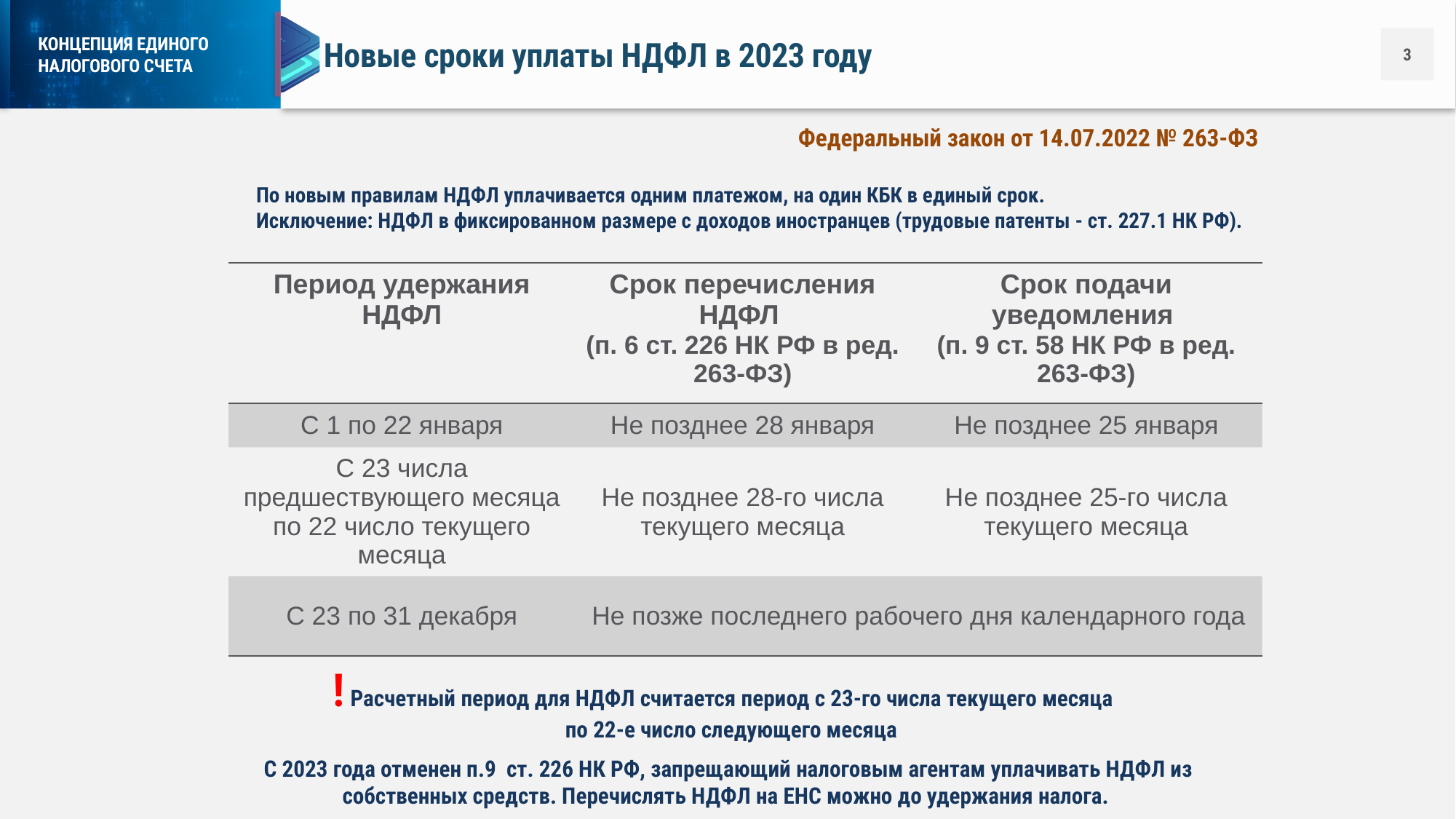

Новые сроки уплаты НДФЛ в 2023 году
Федеральный закон от 14.07.2022 № 263-ФЗ

По новым правилам НДФЛ уплачивается одним платежом, на один КБК в единый срок.
Исключение: НДФЛ в фиксированном размере с доходов иностранцев (трудовые патенты - ст. 227.1 НК РФ).
| Период удержания НДФЛ | Срок перечисления НДФЛ (п. 6 ст. 226 НК РФ в ред. 263-ФЗ) | Срок подачи уведомления (п. 9 ст. 58 НК РФ в ред. 263-ФЗ) |
| --- | --- | --- |
| С 1 по 22 января | Не позднее 28 января | Не позднее 25 января |
| С 23 числа предшествующего месяца по 22 число текущего месяца | Не позднее 28-го числа текущего месяца | Не позднее 25-го числа текущего месяца |
| С 23 по 31 декабря | Не позже последнего рабочего дня календарного года |  |
! Расчетный период для НДФЛ считается период с 23-го числа текущего месяца
по 22-е число следующего месяца

С 2023 года отменен п.9  ст. 226 НК РФ, запрещающий налоговым агентам уплачивать НДФЛ из
собственных средств. Перечислять НДФЛ на ЕНС можно до удержания налога.